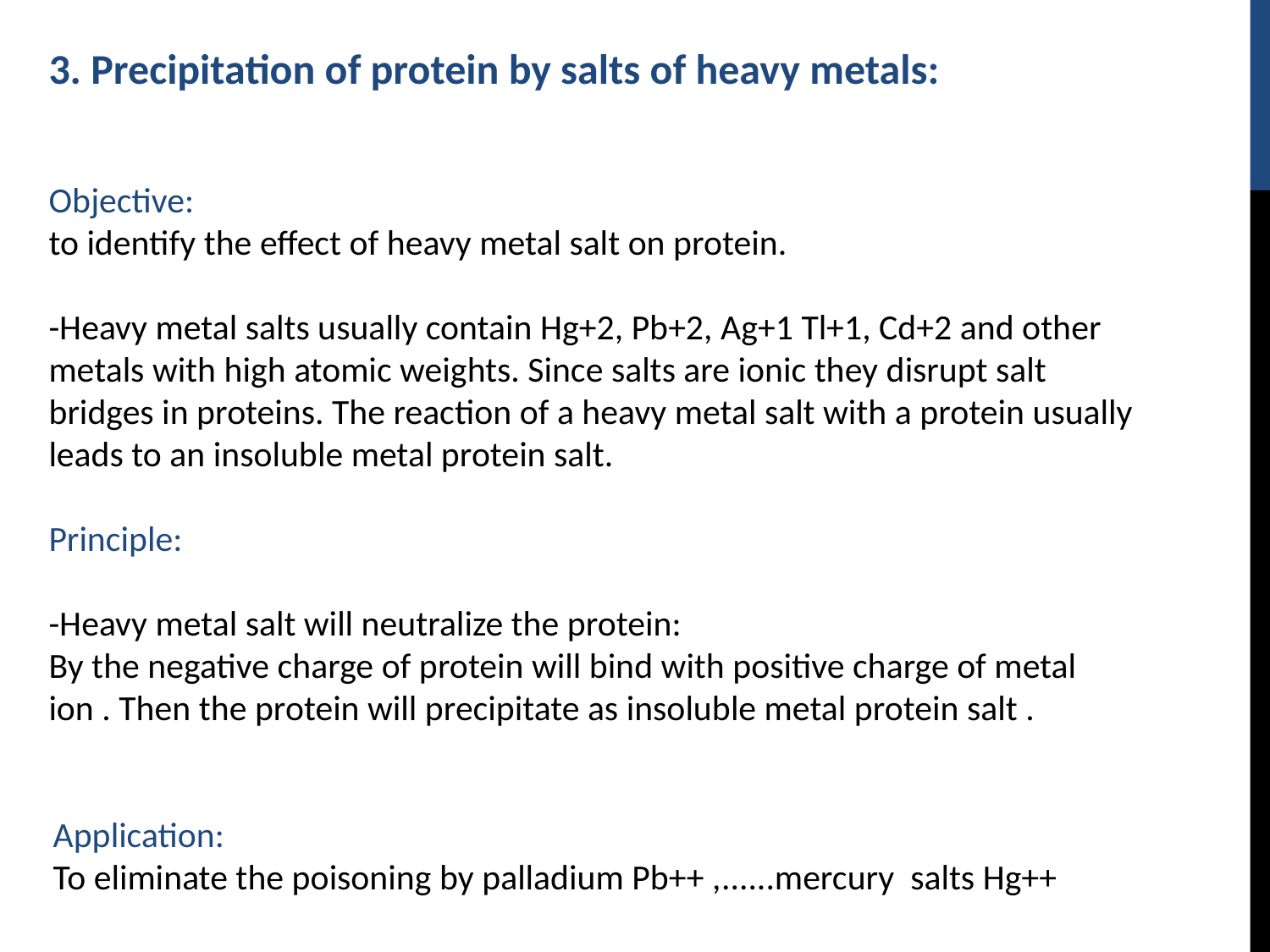

3. Precipitation of protein by salts of heavy metals:

Objective:
to identify the effect of heavy metal salt on protein.

-Heavy metal salts usually contain Hg+2, Pb+2, Ag+1 Tl+1, Cd+2 and other metals with high atomic weights. Since salts are ionic they disrupt salt bridges in proteins. The reaction of a heavy metal salt with a protein usually leads to an insoluble metal protein salt.

Principle:

-Heavy metal salt will neutralize the protein:
By the negative charge of protein will bind with positive charge of metal ion . Then the protein will precipitate as insoluble metal protein salt .

Application:
To eliminate the poisoning by palladium Pb++ ,......mercury  salts Hg++